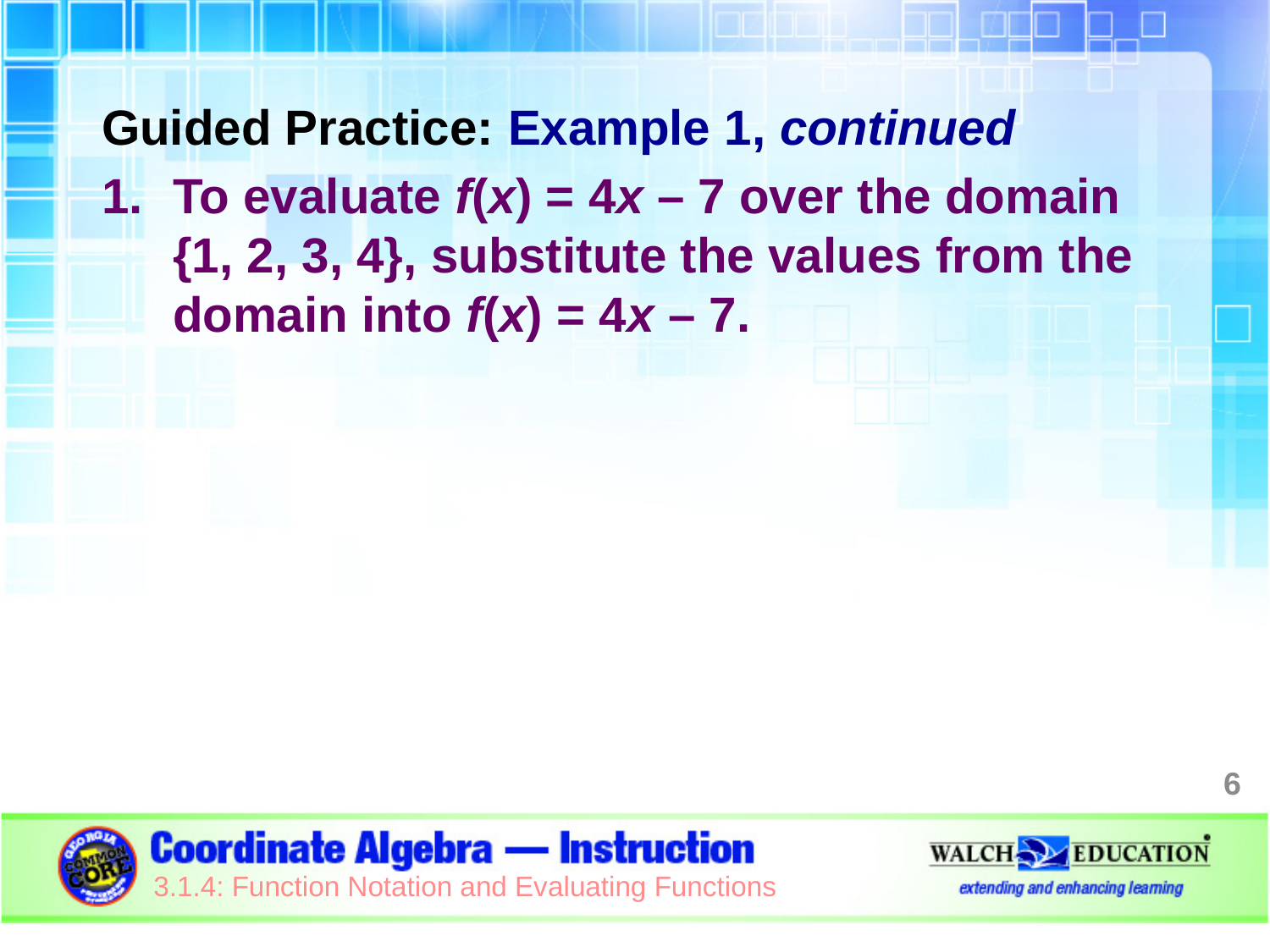

Guided Practice: Example 1, continued
To evaluate f(x) = 4x – 7 over the domain
{1, 2, 3, 4}, substitute the values from the domain into f(x) = 4x – 7.
6
3.1.4: Function Notation and Evaluating Functions